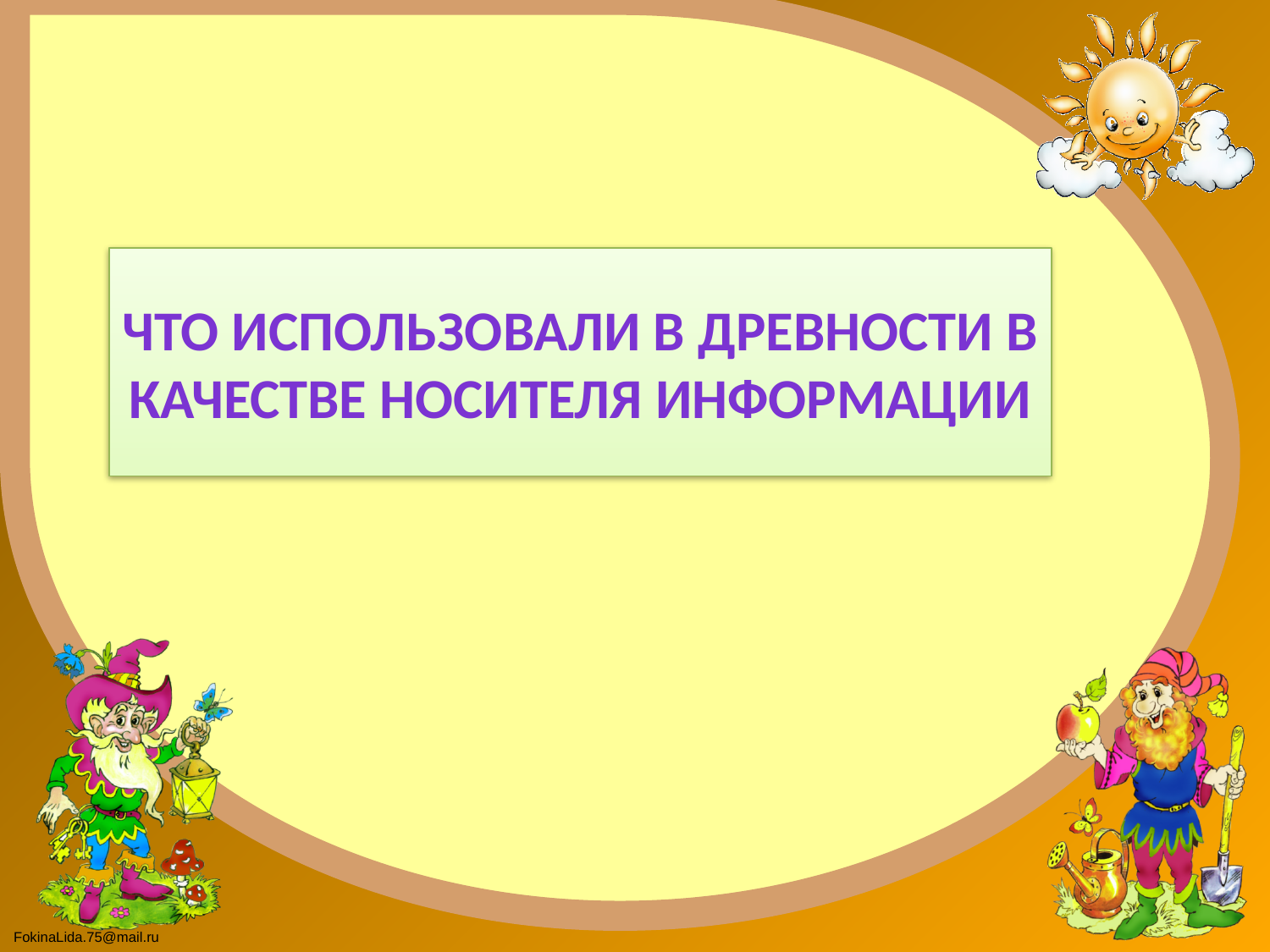

Что использовали в древности в качестве носителя информации